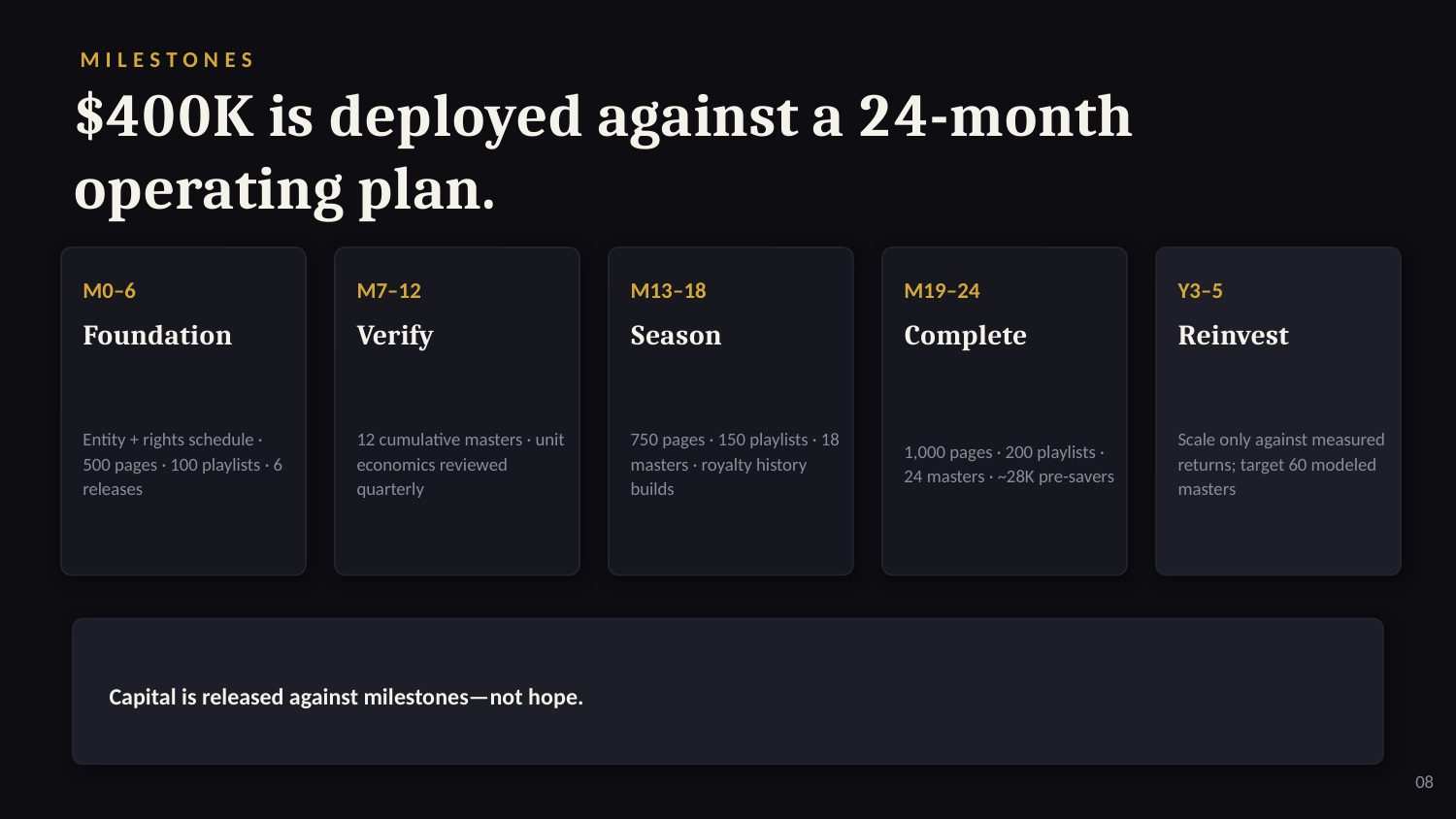

MILESTONES
$400K is deployed against a 24-month operating plan.

M0–6
M7–12
M13–18
M19–24
Y3–5
Foundation
Verify
Season
Complete
Reinvest
Entity + rights schedule · 500 pages · 100 playlists · 6 releases
12 cumulative masters · unit economics reviewed quarterly
750 pages · 150 playlists · 18 masters · royalty history builds
1,000 pages · 200 playlists · 24 masters · ~28K pre-savers
Scale only against measured returns; target 60 modeled masters

Capital is released against milestones—not hope.
08